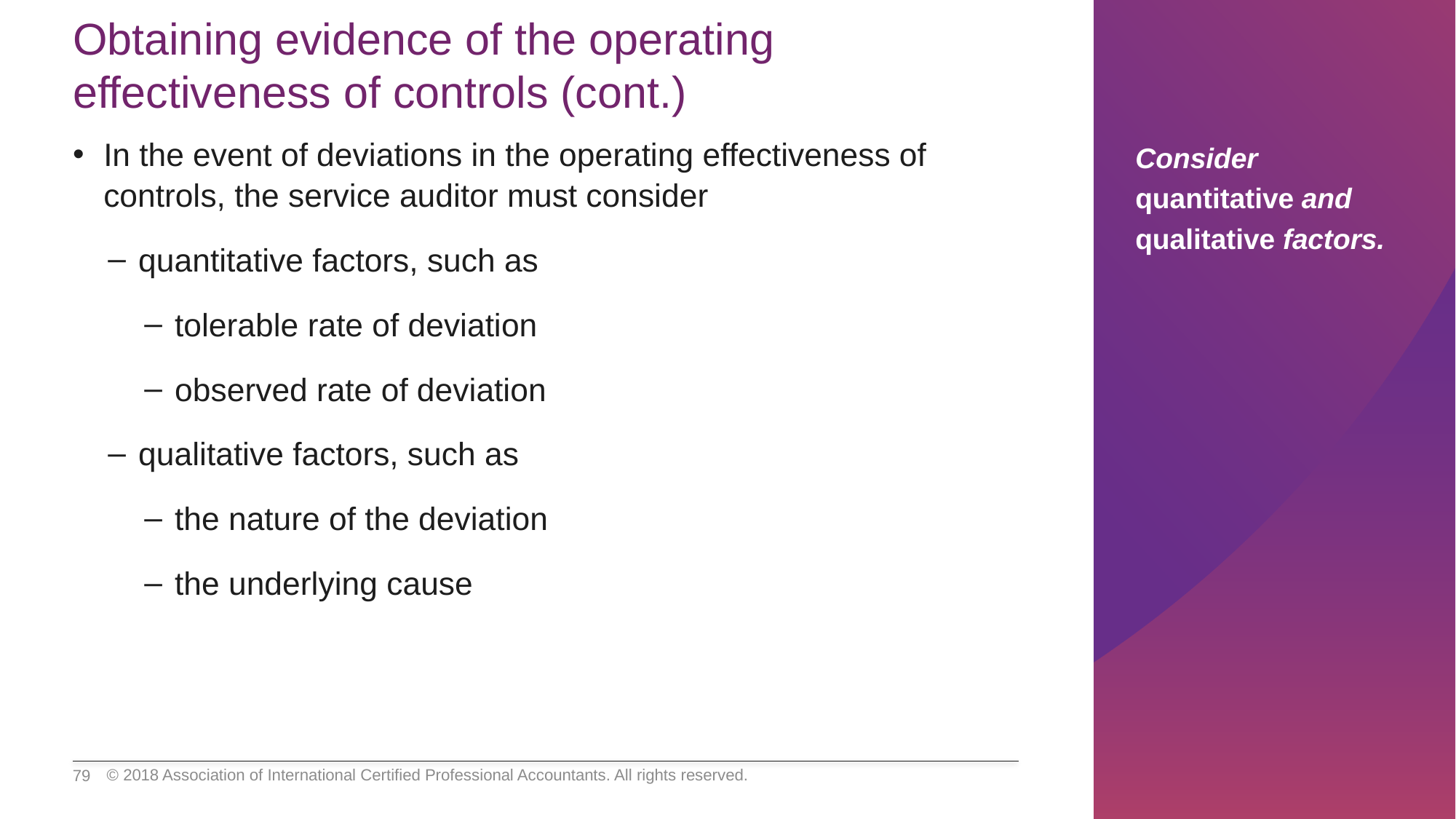

# Obtaining evidence of the operating effectiveness of controls (cont.)
In the event of deviations in the operating effectiveness of controls, the service auditor must consider
quantitative factors, such as
tolerable rate of deviation
observed rate of deviation
qualitative factors, such as
the nature of the deviation
the underlying cause
Consider quantitative and qualitative factors.
© 2018 Association of International Certified Professional Accountants. All rights reserved.
79